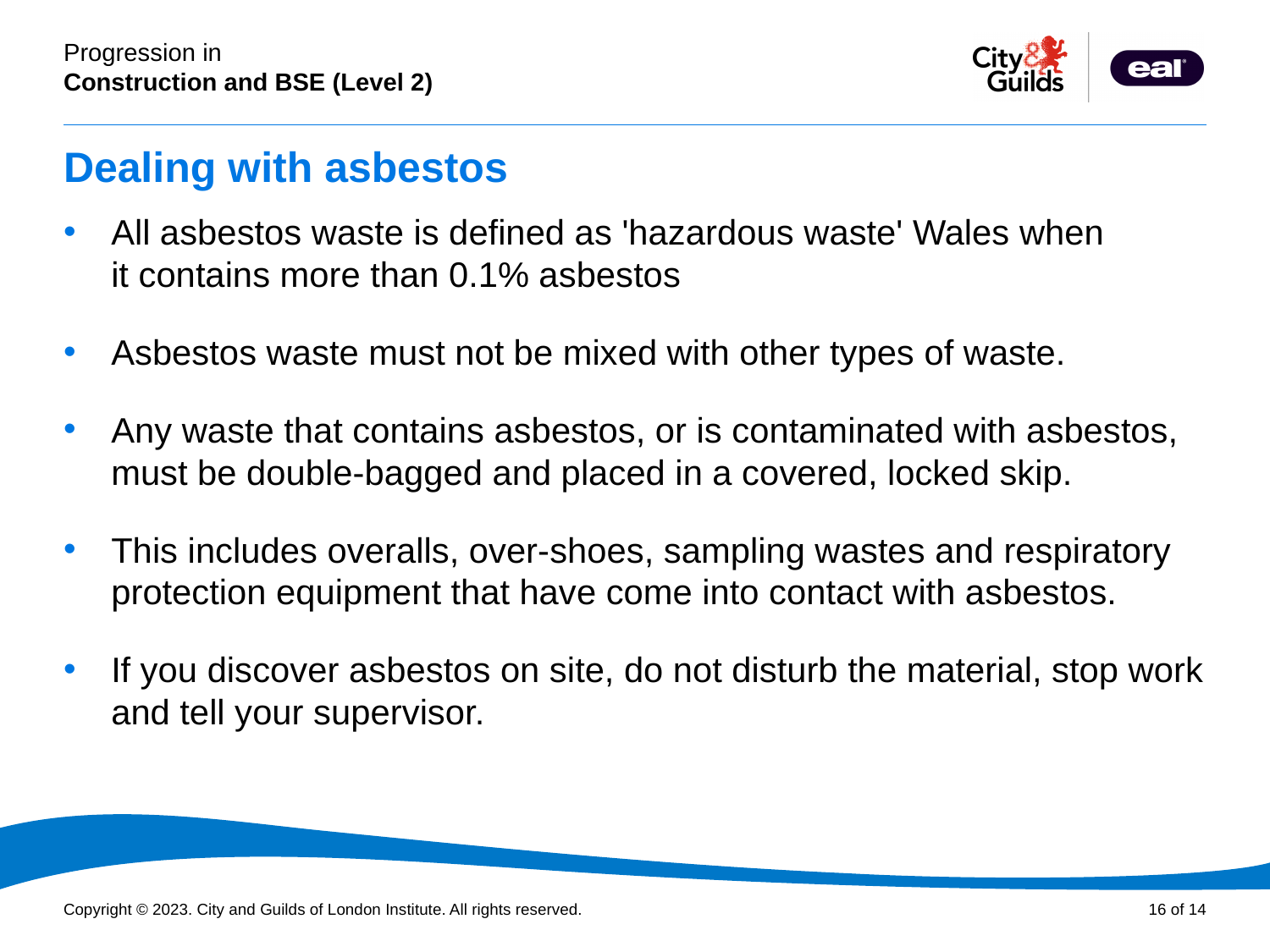

# Dealing with asbestos
All asbestos waste is defined as 'hazardous waste' Wales when it contains more than 0.1% asbestos
Asbestos waste must not be mixed with other types of waste.
Any waste that contains asbestos, or is contaminated with asbestos, must be double-bagged and placed in a covered, locked skip.
This includes overalls, over-shoes, sampling wastes and respiratory protection equipment that have come into contact with asbestos.
If you discover asbestos on site, do not disturb the material, stop work and tell your supervisor.